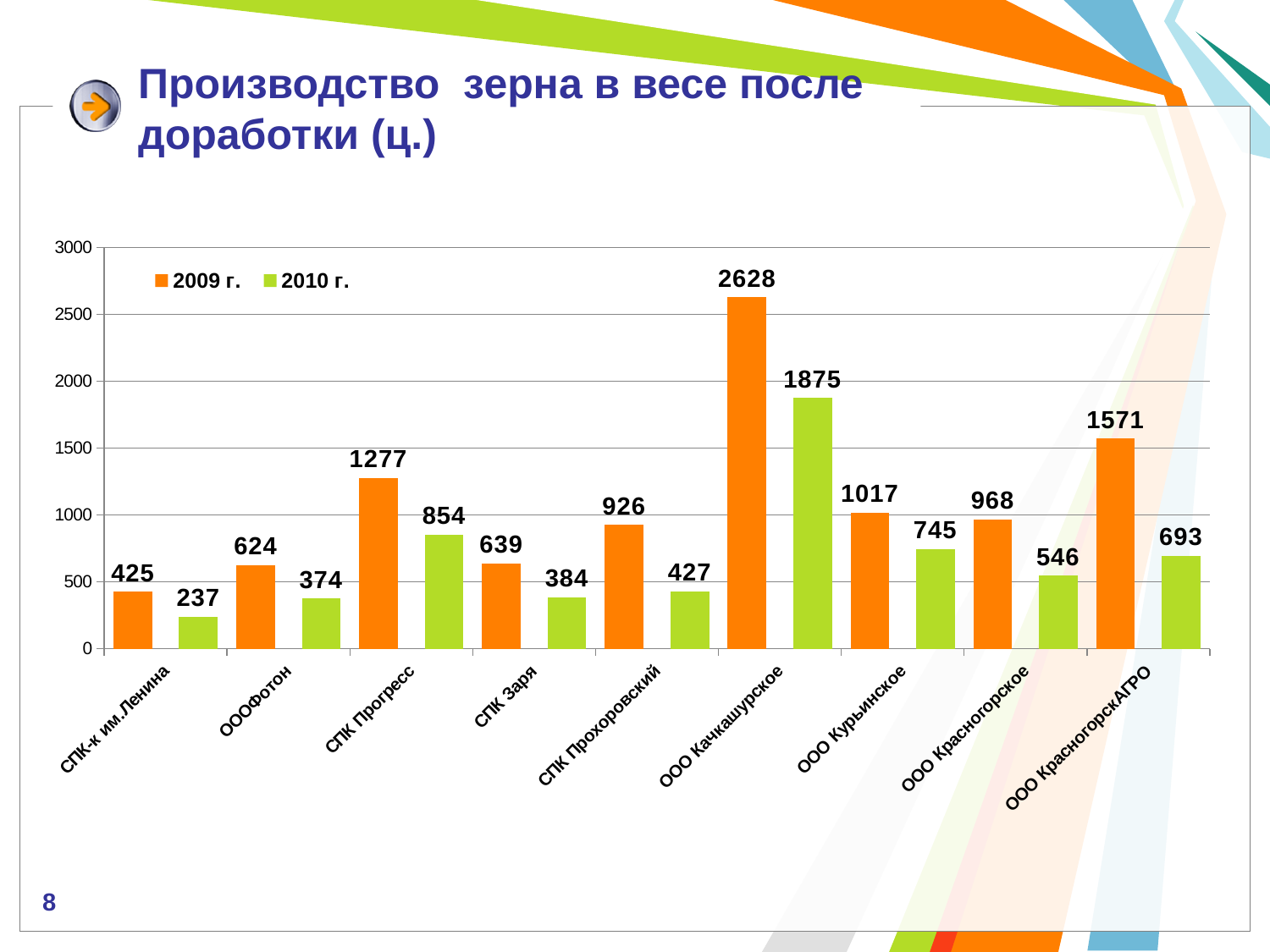

Производство  зерна в весе после доработки (ц.)

### Chart

| Category | 2009 г. | 2010 г. |
|---|---|---|
| СПК-к им.Ленина | 425.0 | 237.0 |
| ОООФотон | 624.0 | 374.0 |
| СПК Прогресс | 1277.0 | 854.4 |
| СПК Заря | 638.6 | 384.0 |
| СПК Прохоровский | 925.9 | 427.1 |
| ООО Качкашурское | 2627.6 | 1875.3 |
| ООО Курьинское | 1017.3 | 745.4 |
| ООО Красногорское | 968.0 | 545.9 |
| ООО КрасногорскАГРО | 1570.9 | 692.7 |
8